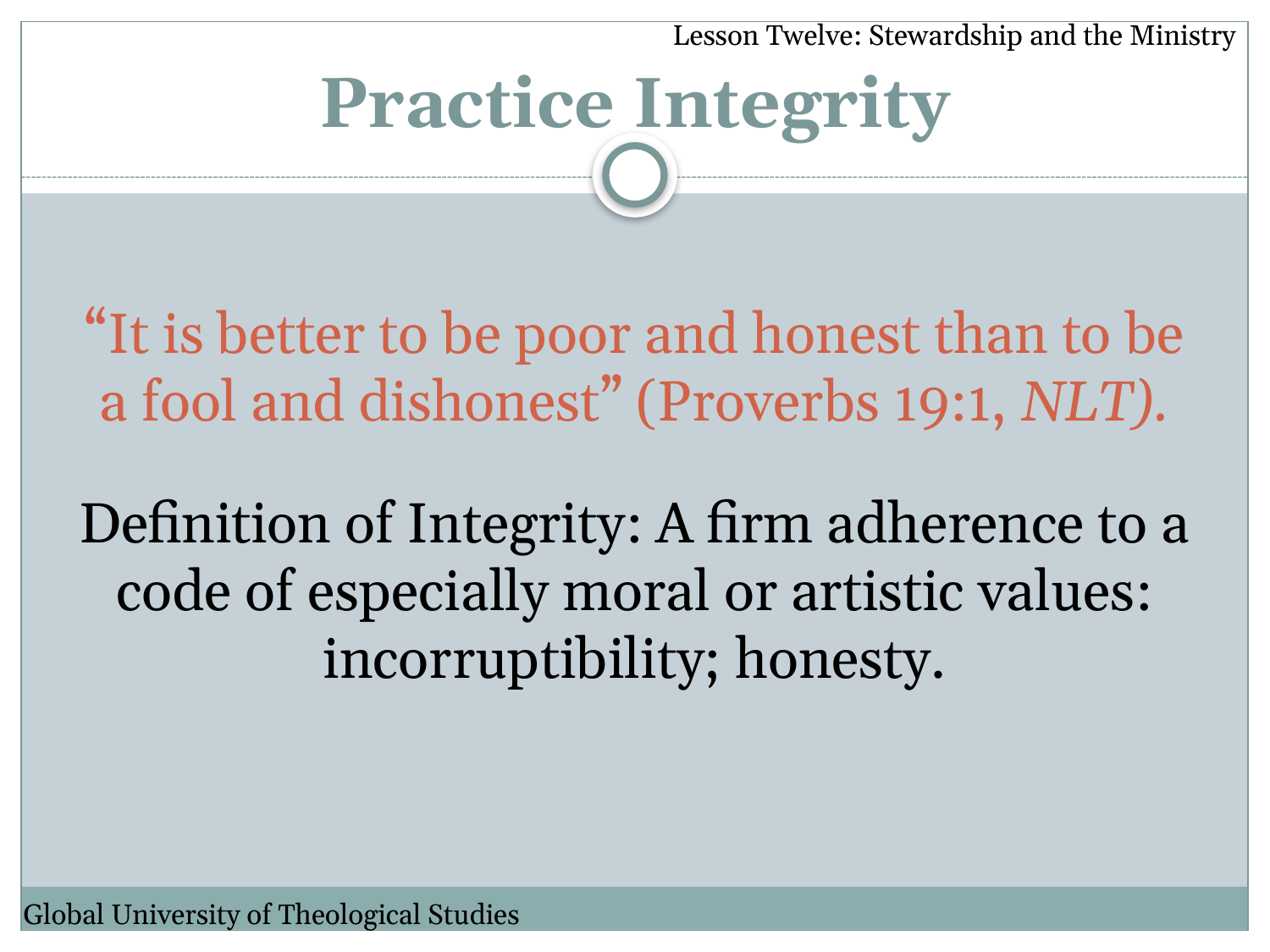

Lesson Twelve: Stewardship and the Ministry
# Practice Integrity
“It is better to be poor and honest than to be a fool and dishonest” (Proverbs 19:1, NLT).
Definition of Integrity: A firm adherence to a code of especially moral or artistic values: incorruptibility; honesty.
Global University of Theological Studies